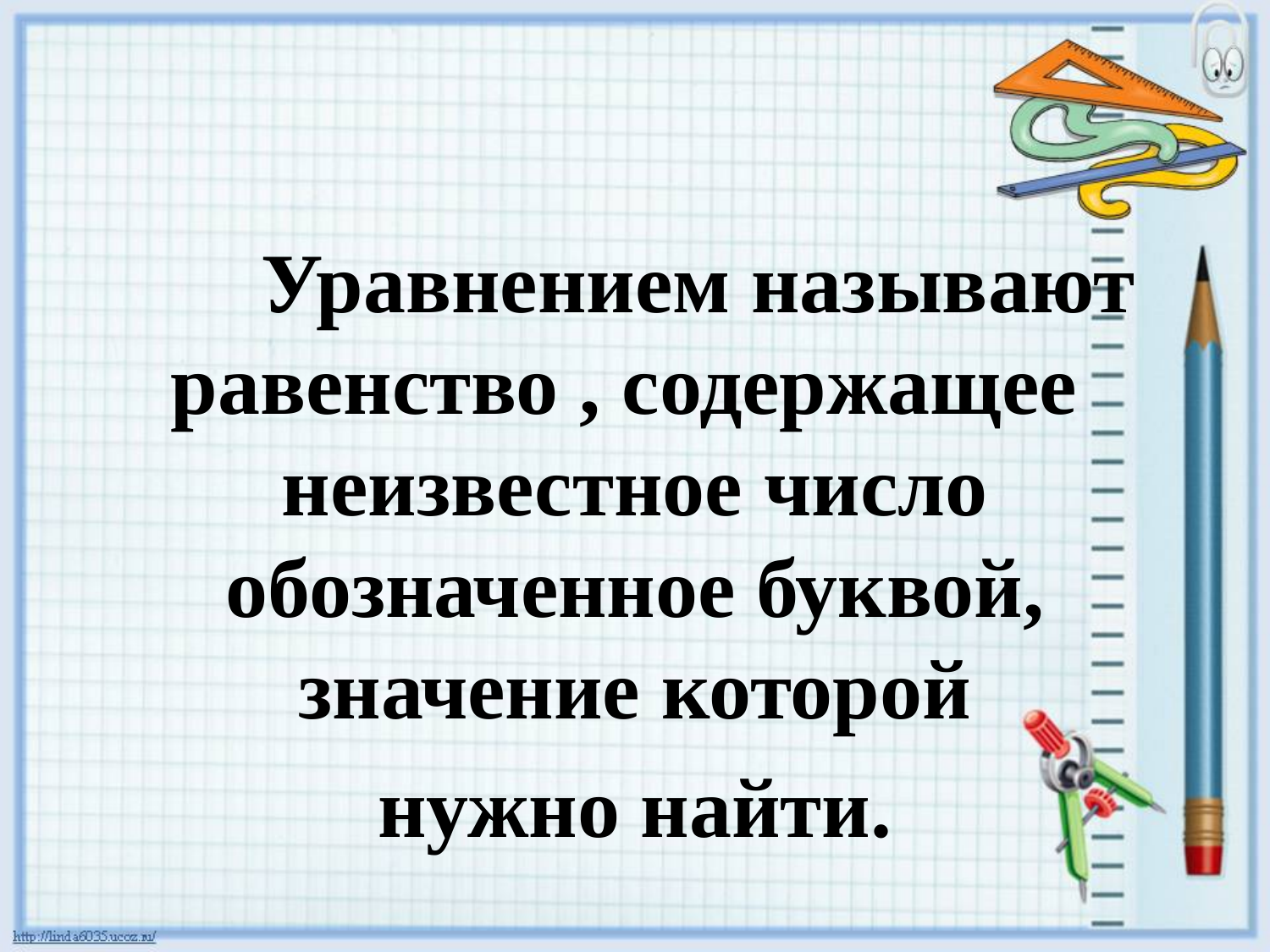

#
      Уравнением называют равенство , содержащее  неизвестное число обозначенное буквой, значение которой
нужно найти.